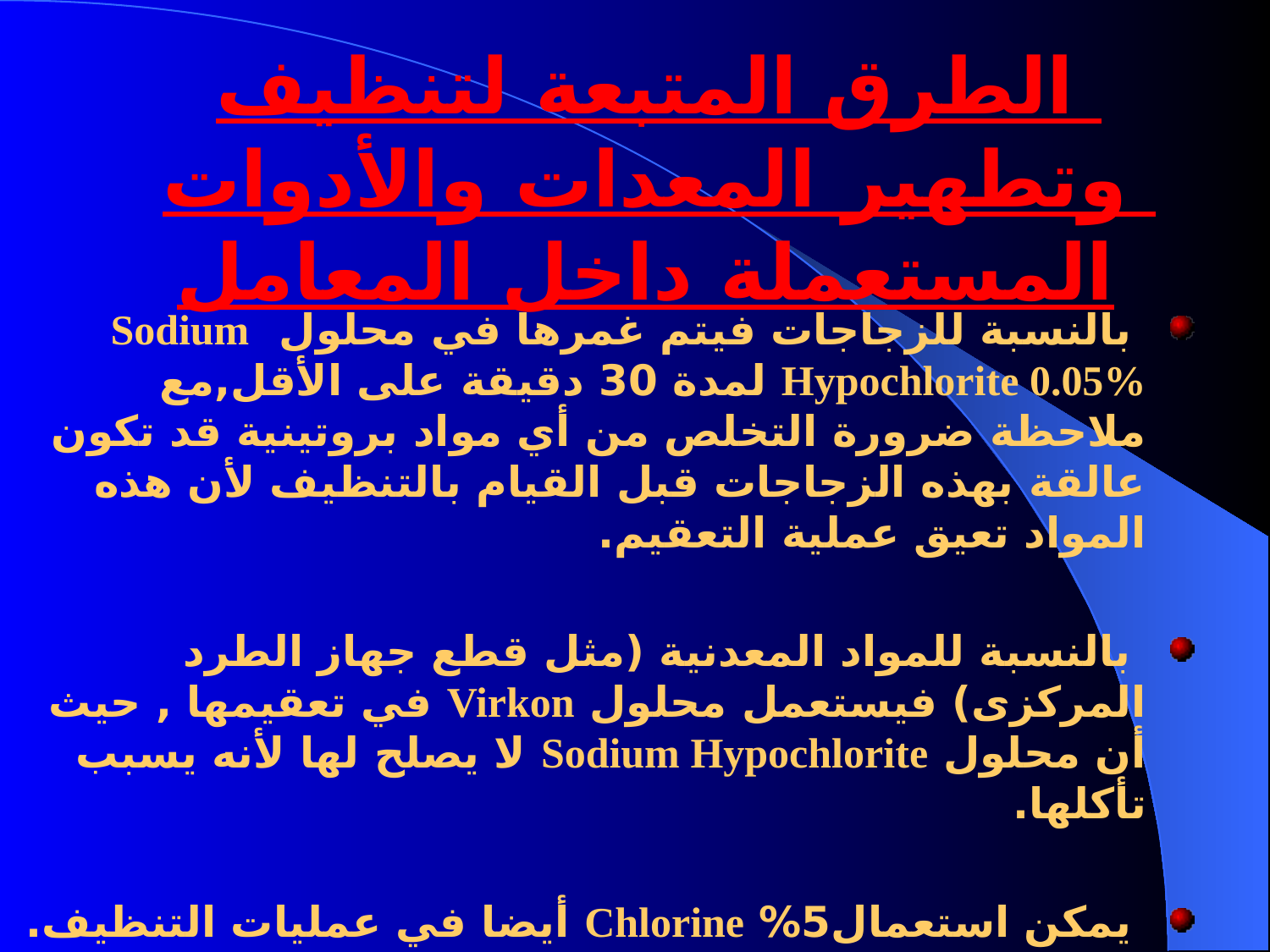

الطرق المتبعة لتنظيف وتطهير المعدات والأدوات المستعملة داخل المعامل
 بالنسبة للزجاجات فيتم غمرها في محلول  Sodium Hypochlorite 0.05% لمدة 30 دقيقة على الأقل,مع ملاحظة ضرورة التخلص من أي مواد بروتينية قد تكون عالقة بهذه الزجاجات قبل القيام بالتنظيف لأن هذه المواد تعيق عملية التعقيم.

 بالنسبة للمواد المعدنية (مثل قطع جهاز الطرد المركزى) فيستعمل محلول Virkon في تعقيمها , حيث أن محلول Sodium Hypochlorite لا يصلح لها لأنه يسبب تأكلها.

 يمكن استعمال5% Chlorine أيضا في عمليات التنظيف.